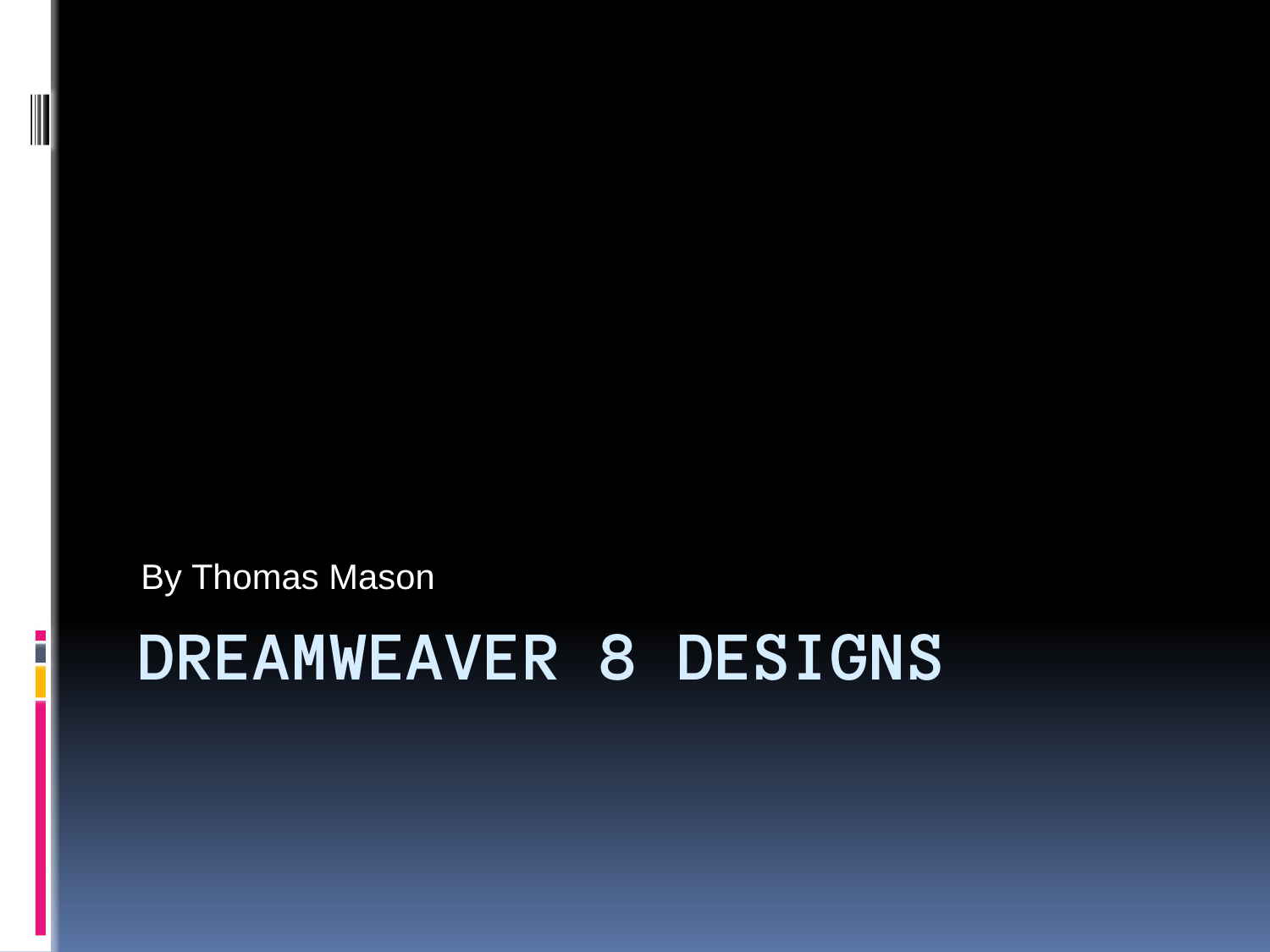

By Thomas Mason
# Dreamweaver 8 Designs